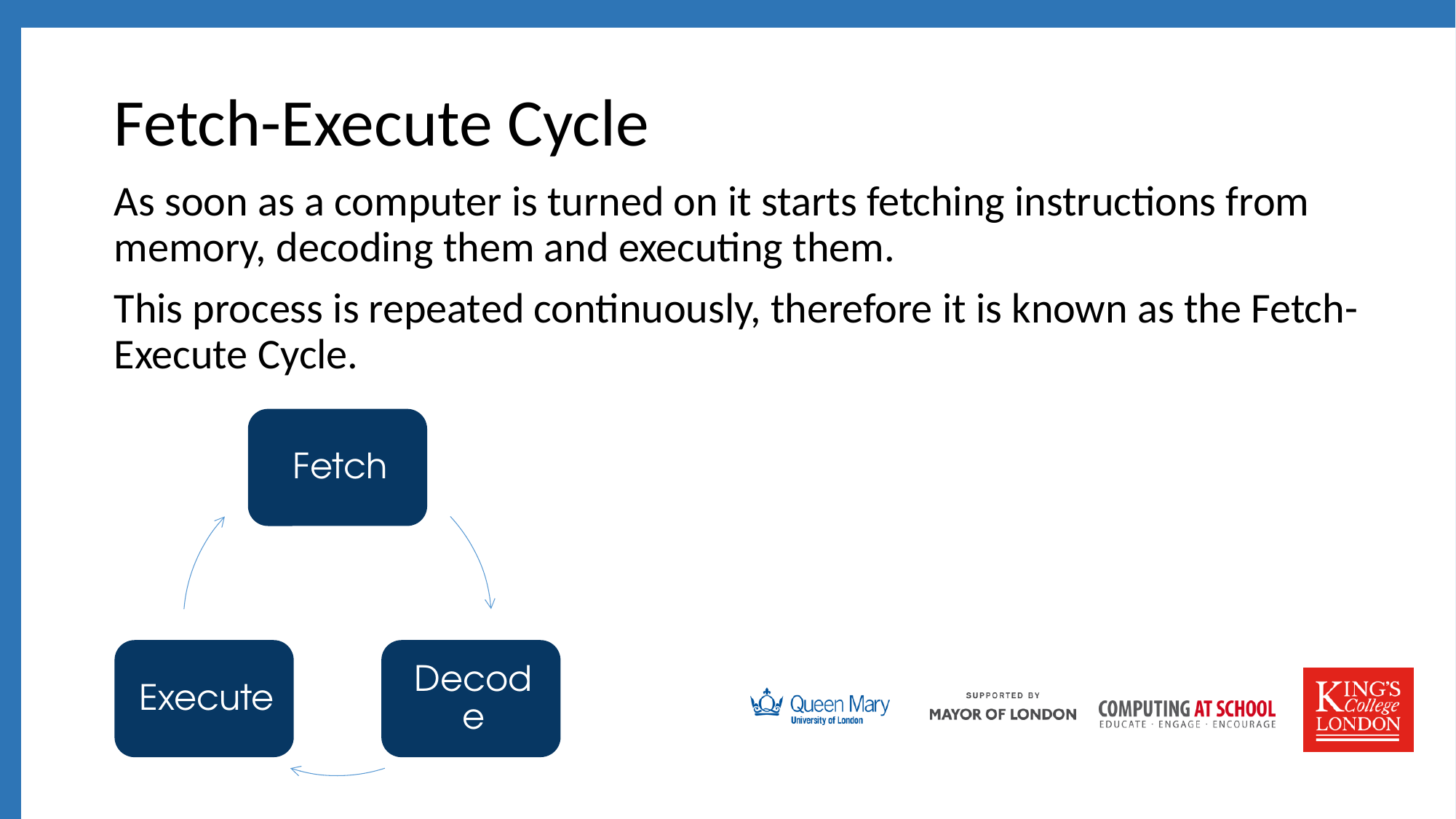

# Fetch-Execute Cycle
As soon as a computer is turned on it starts fetching instructions from memory, decoding them and executing them.
This process is repeated continuously, therefore it is known as the Fetch-Execute Cycle.

Fetch
Decode
Execute